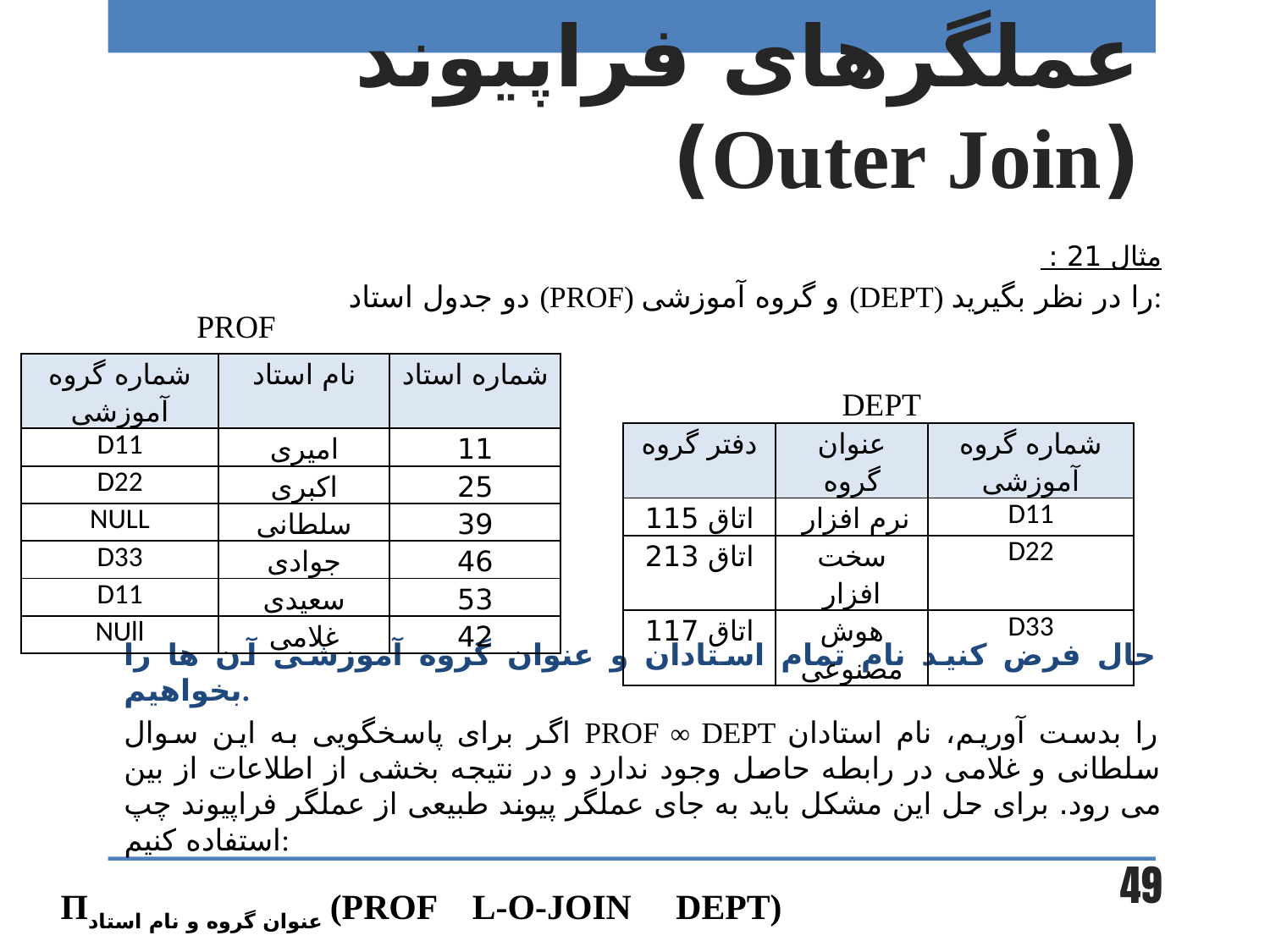

# عملگرهای فراپیوند (Outer Join)
مثال 21 :
دو جدول استاد (PROF) و گروه آموزشی (DEPT) را در نظر بگیرید:

حال فرض کنید نام تمام استادان و عنوان گروه آموزشی آن ها را بخواهیم.
اگر برای پاسخگویی به این سوال PROF ∞ DEPT را بدست آوریم، نام استادان سلطانی و غلامی در رابطه حاصل وجود ندارد و در نتیجه بخشی از اطلاعات از بین می رود. برای حل این مشکل باید به جای عملگر پیوند طبیعی از عملگر فراپیوند چپ استفاده کنیم:

PROF
| شماره گروه آموزشی | نام استاد | شماره استاد |
| --- | --- | --- |
| D11 | امیری | 11 |
| D22 | اکبری | 25 |
| NULL | سلطانی | 39 |
| D33 | جوادی | 46 |
| D11 | سعیدی | 53 |
| NUll | غلامی | 42 |
DEPT
| دفتر گروه | عنوان گروه | شماره گروه آموزشی |
| --- | --- | --- |
| اتاق 115 | نرم افزار | D11 |
| اتاق 213 | سخت افزار | D22 |
| اتاق 117 | هوش مصنوعی | D33 |
49
Πعنوان گروه و نام استاد (PROF    L-O-JOIN     DEPT)